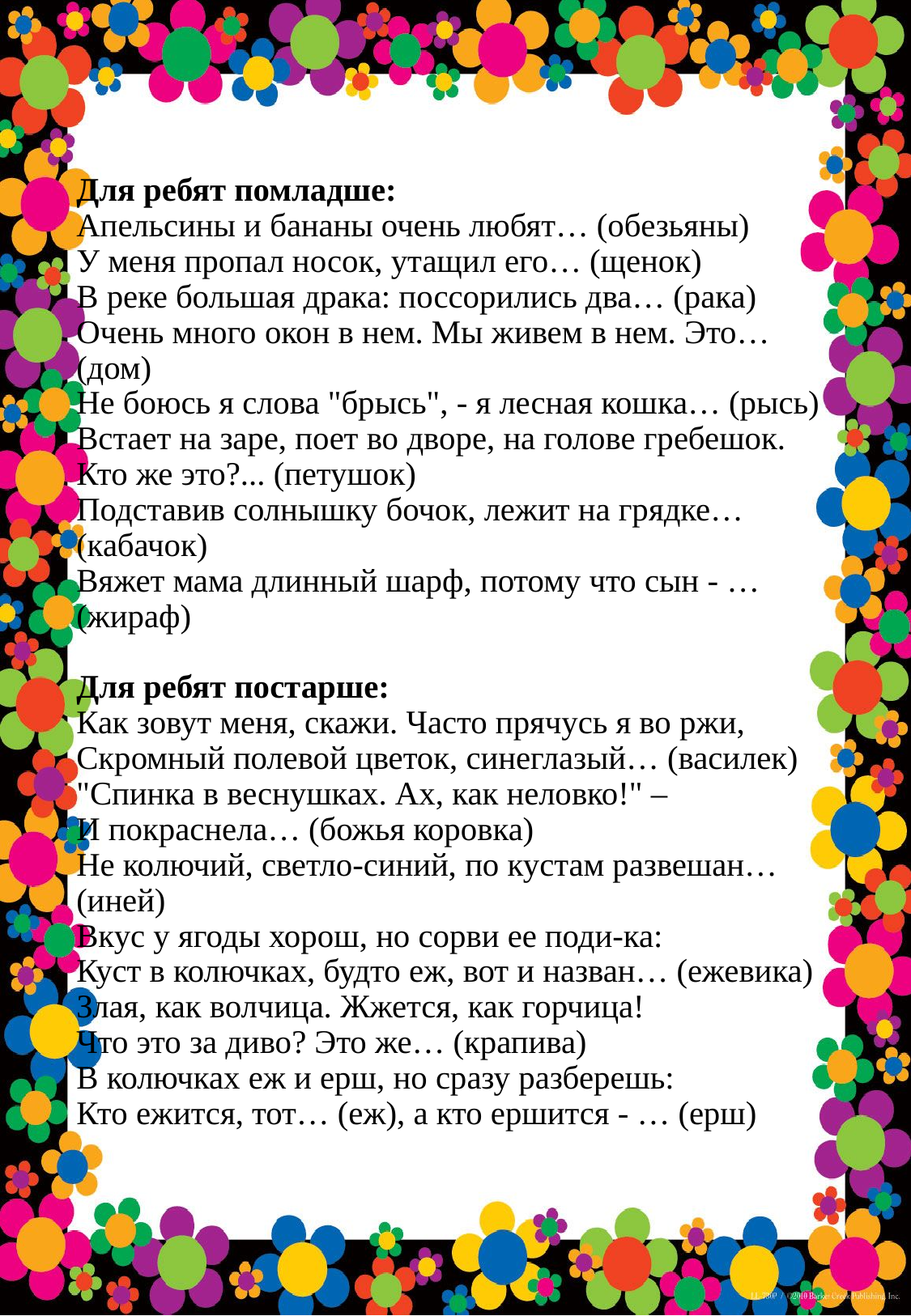

# Для ребят помладше: Апельсины и бананы очень любят… (обезьяны) У меня пропал носок, утащил его… (щенок) В реке большая драка: поссорились два… (рака) Очень много окон в нем. Мы живем в нем. Это… (дом) Не боюсь я слова "брысь", - я лесная кошка… (рысь) Встает на заре, поет во дворе, на голове гребешок. Кто же это?... (петушок) Подставив солнышку бочок, лежит на грядке… (кабачок) Вяжет мама длинный шарф, потому что сын - … (жираф) Для ребят постарше: Как зовут меня, скажи. Часто прячусь я во ржи,  Скромный полевой цветок, синеглазый… (василек)  "Спинка в веснушках. Ах, как неловко!" –  И покраснела… (божья коровка)  Не колючий, светло-синий, по кустам развешан… (иней)  Вкус у ягоды хорош, но сорви ее поди-ка:  Куст в колючках, будто еж, вот и назван… (ежевика)  Злая, как волчица. Жжется, как горчица!  Что это за диво? Это же… (крапива)  В колючках еж и ерш, но сразу разберешь:  Кто ежится, тот… (еж), а кто ершится - … (ерш)